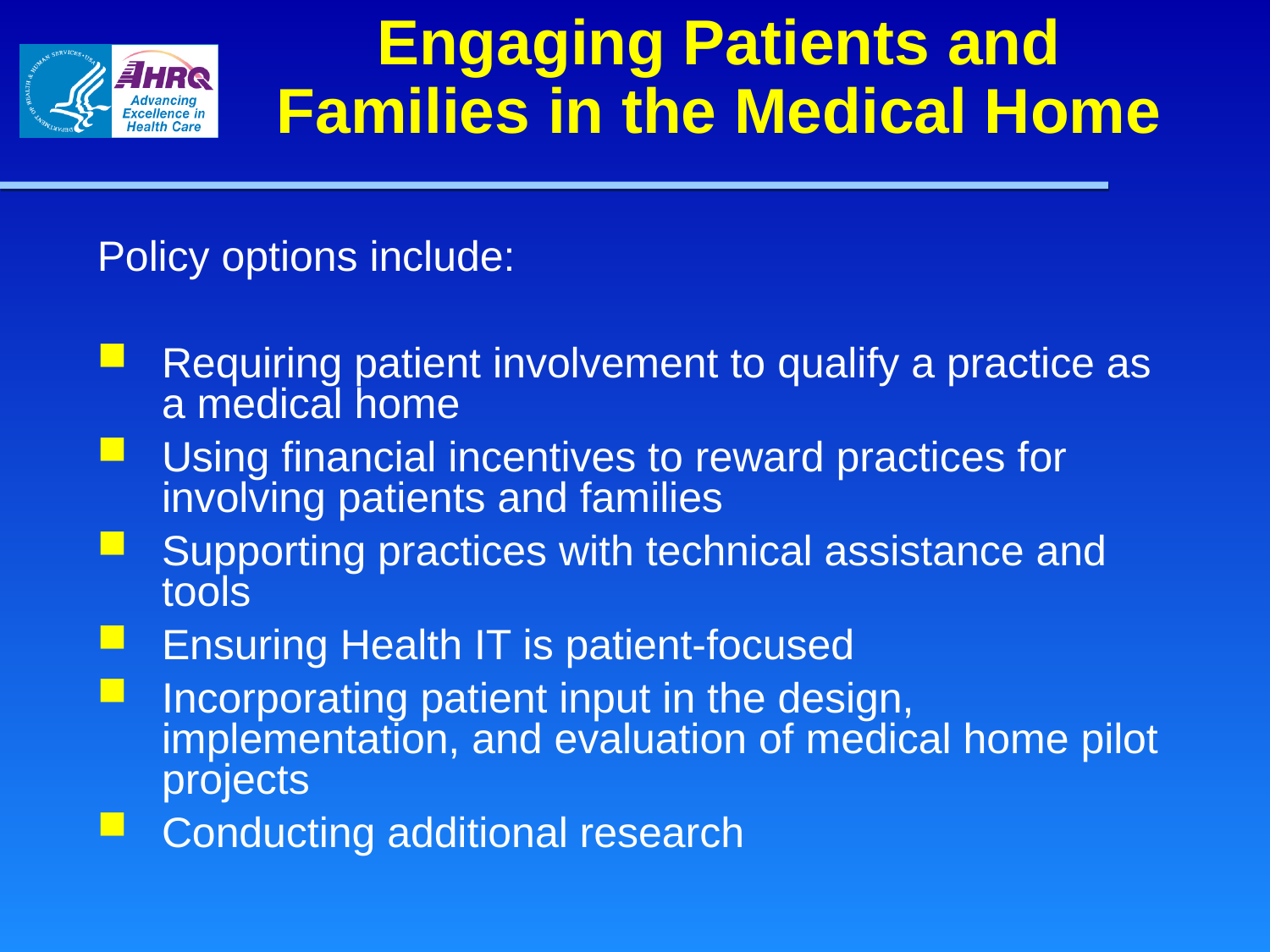

# Engaging Patients and Families in the Medical Home
Policy options include:

Requiring patient involvement to qualify a practice as a medical home
Using financial incentives to reward practices for involving patients and families
Supporting practices with technical assistance and tools
Ensuring Health IT is patient-focused
Incorporating patient input in the design, implementation, and evaluation of medical home pilot projects
Conducting additional research